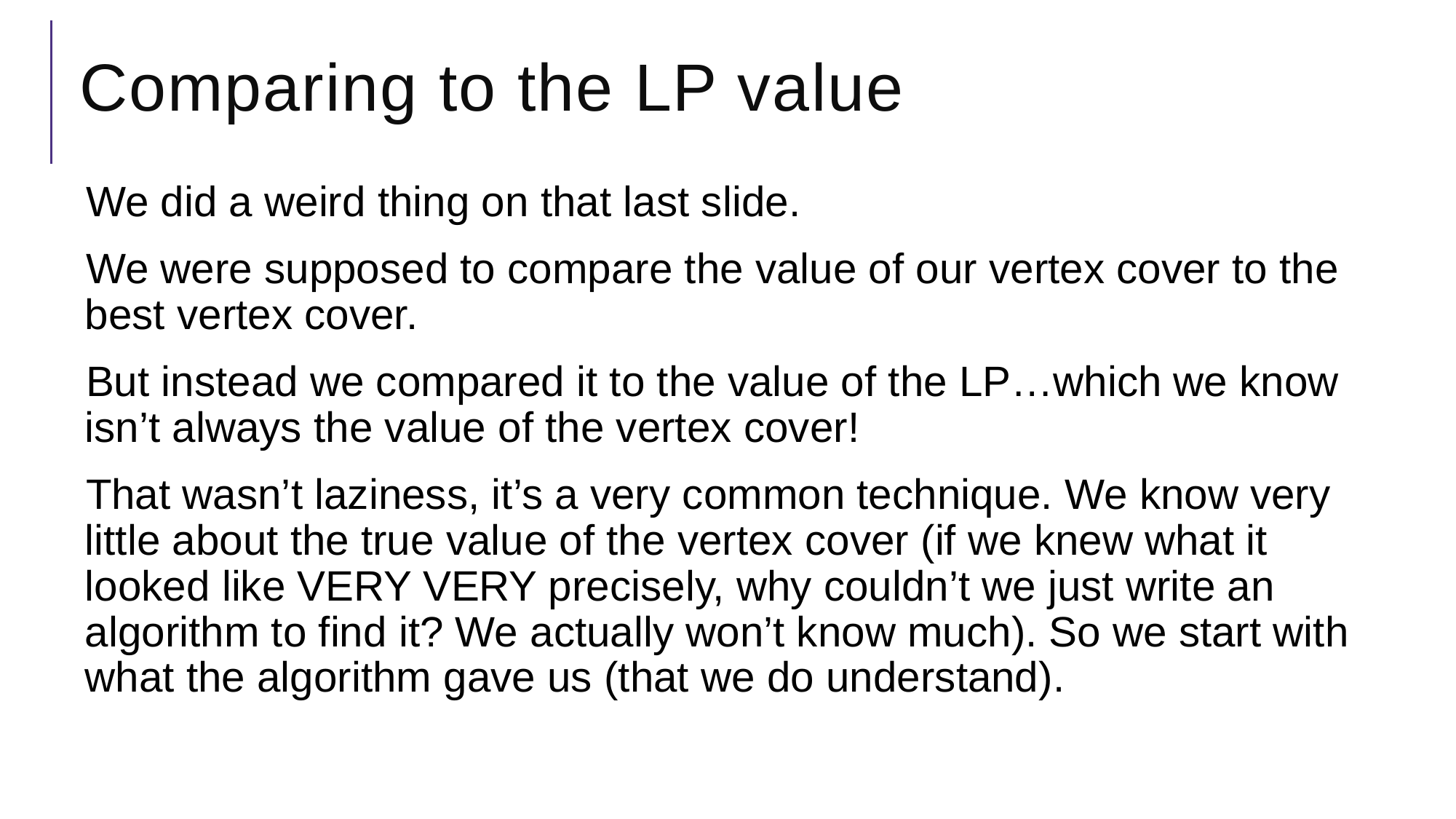

# Comparing to the LP value
We did a weird thing on that last slide.
We were supposed to compare the value of our vertex cover to the best vertex cover.
But instead we compared it to the value of the LP…which we know isn’t always the value of the vertex cover!
That wasn’t laziness, it’s a very common technique. We know very little about the true value of the vertex cover (if we knew what it looked like VERY VERY precisely, why couldn’t we just write an algorithm to find it? We actually won’t know much). So we start with what the algorithm gave us (that we do understand).